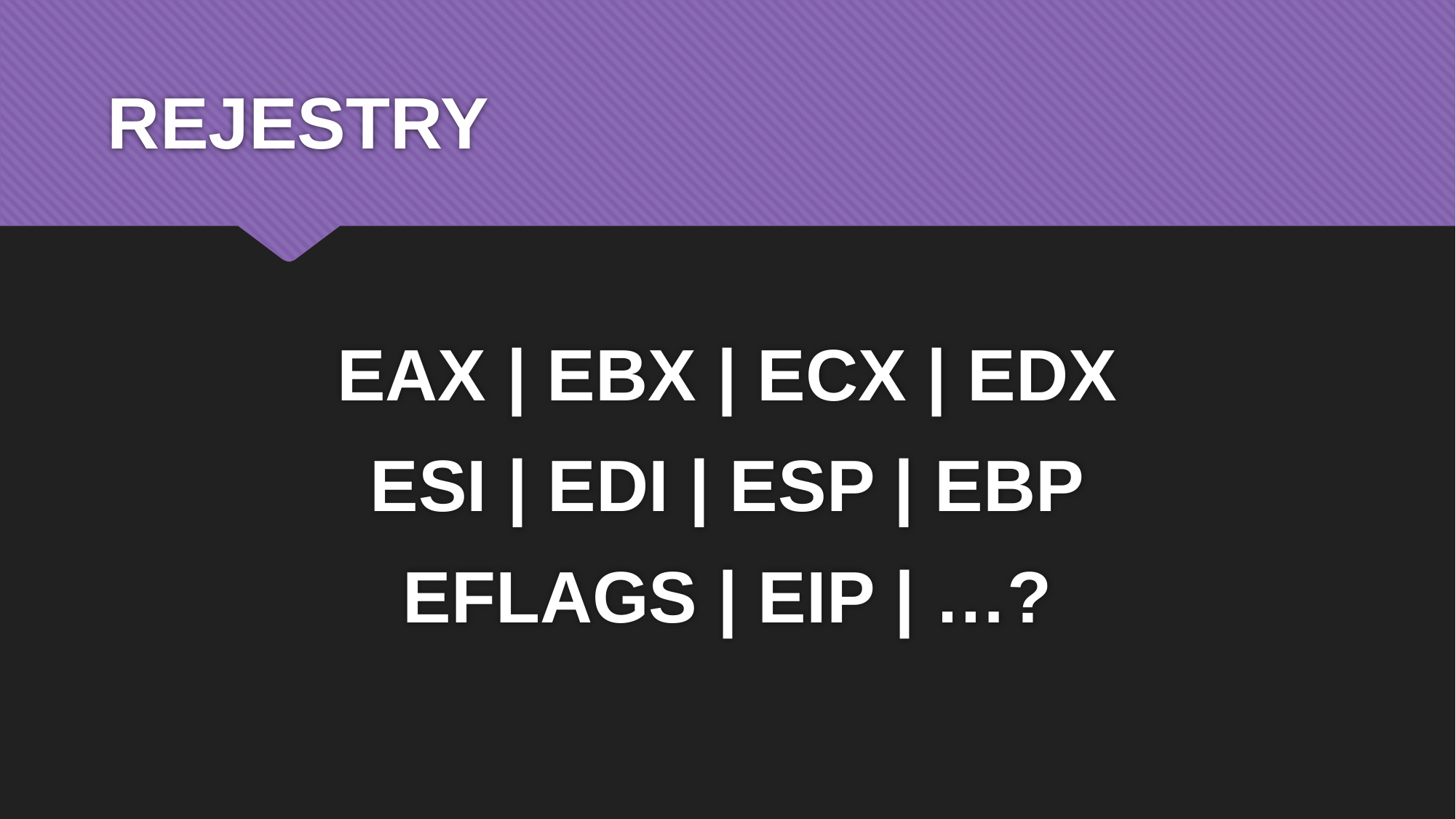

# REJESTRY
EAX | EBX | ECX | EDX
ESI | EDI | ESP | EBP
EFLAGS | EIP | …?